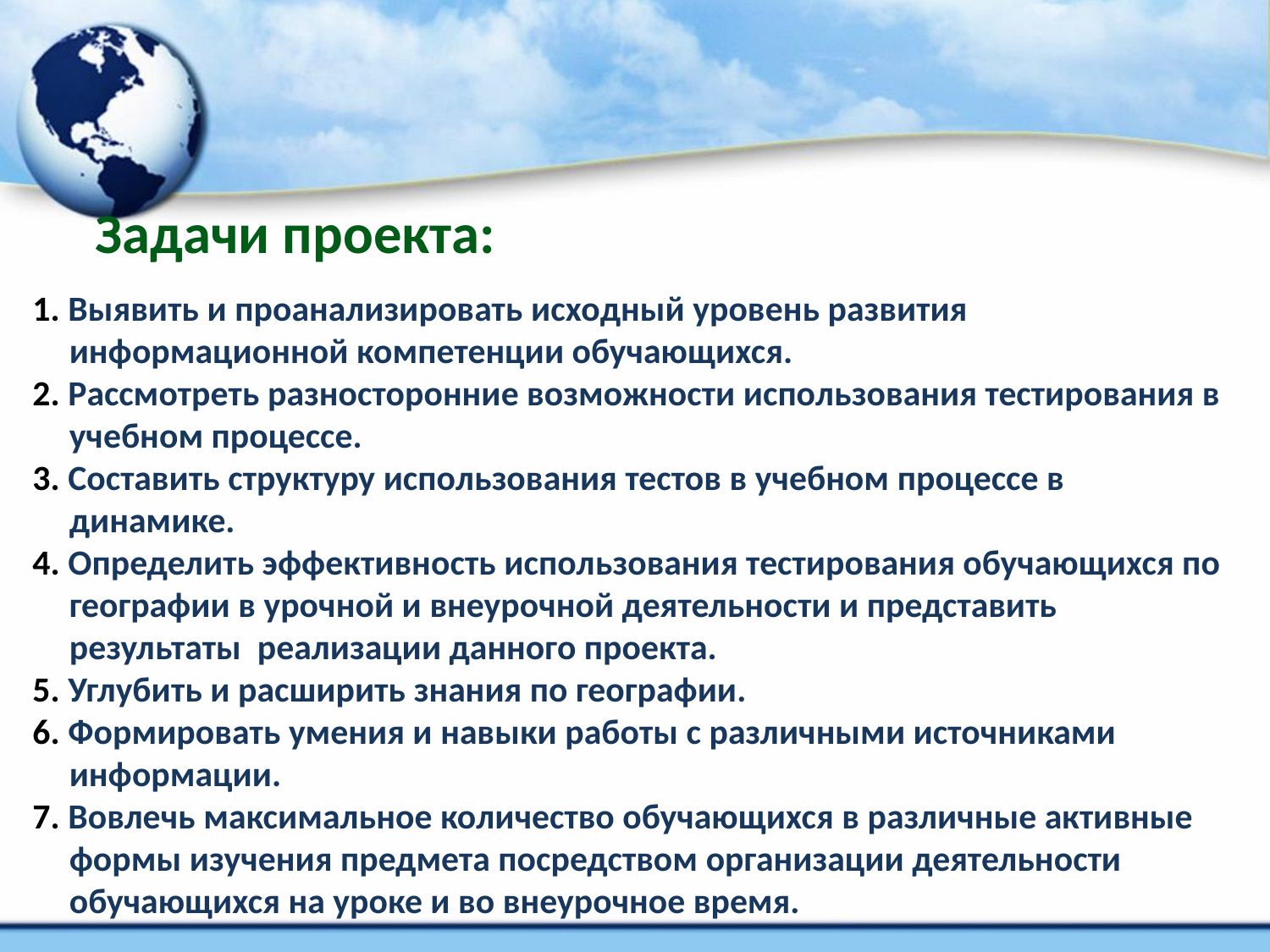

Задачи проекта:

1. Выявить и проанализировать исходный уровень развития информационной компетенции обучающихся.
2. Рассмотреть разносторонние возможности использования тестирования в учебном процессе.
3. Составить структуру использования тестов в учебном процессе в динамике.
4. Определить эффективность использования тестирования обучающихся по географии в урочной и внеурочной деятельности и представить результаты  реализации данного проекта.
5. Углубить и расширить знания по географии.
6. Формировать умения и навыки работы с различными источниками  информации.
7. Вовлечь максимальное количество обучающихся в различные активные формы изучения предмета посредством организации деятельности обучающихся на уроке и во внеурочное время.